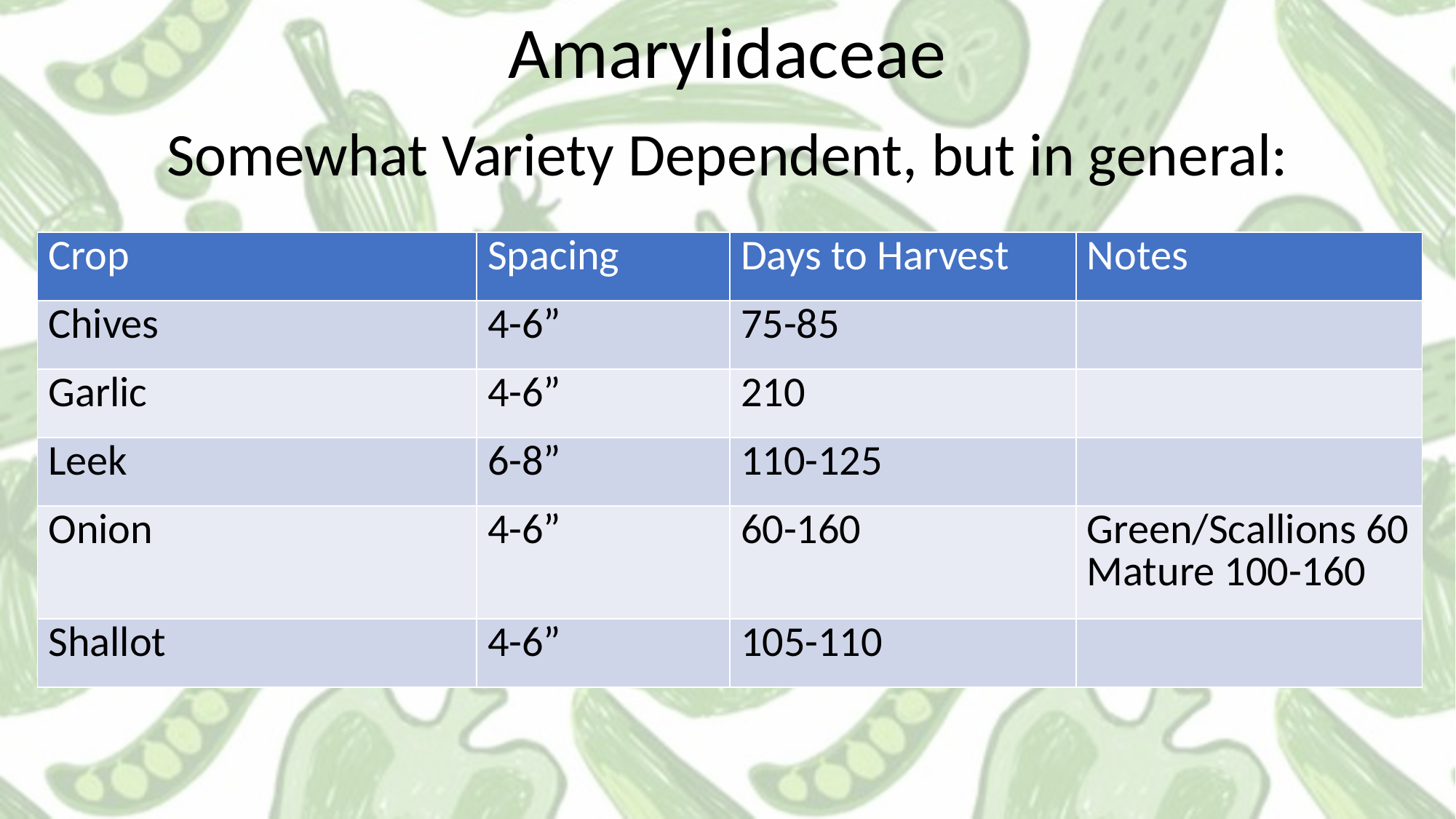

Amarylidaceae
Somewhat Variety Dependent, but in general:
| Crop | Spacing | Days to Harvest | Notes |
| --- | --- | --- | --- |
| Chives | 4-6” | 75-85 |  |
| Garlic | 4-6” | 210 |  |
| Leek | 6-8” | 110-125 |  |
| Onion | 4-6” | 60-160 | Green/Scallions 60 Mature 100-160 |
| Shallot | 4-6” | 105-110 |  |